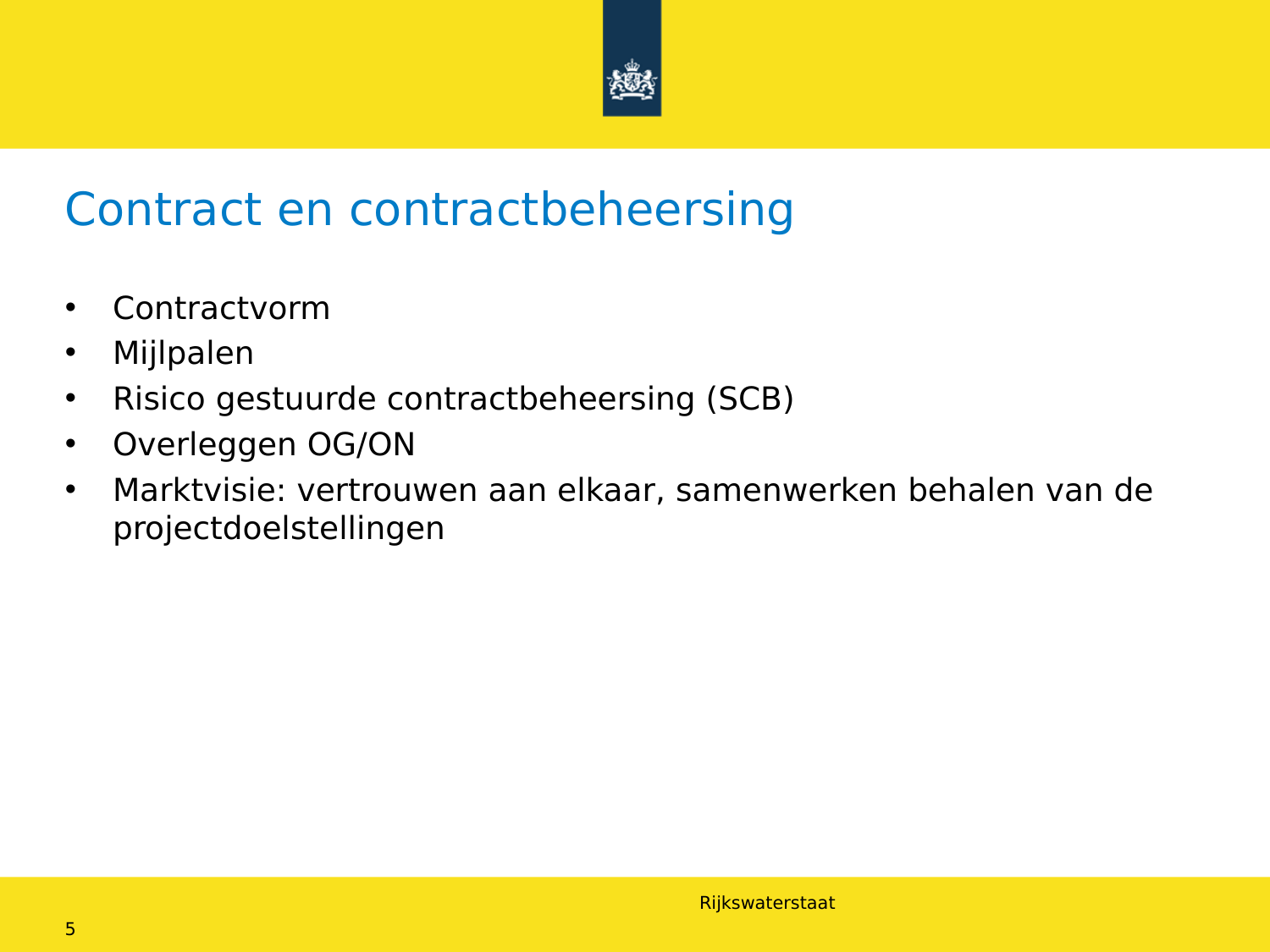

# Contract en contractbeheersing
Contractvorm
Mijlpalen
Risico gestuurde contractbeheersing (SCB)
Overleggen OG/ON
Marktvisie: vertrouwen aan elkaar, samenwerken behalen van de projectdoelstellingen